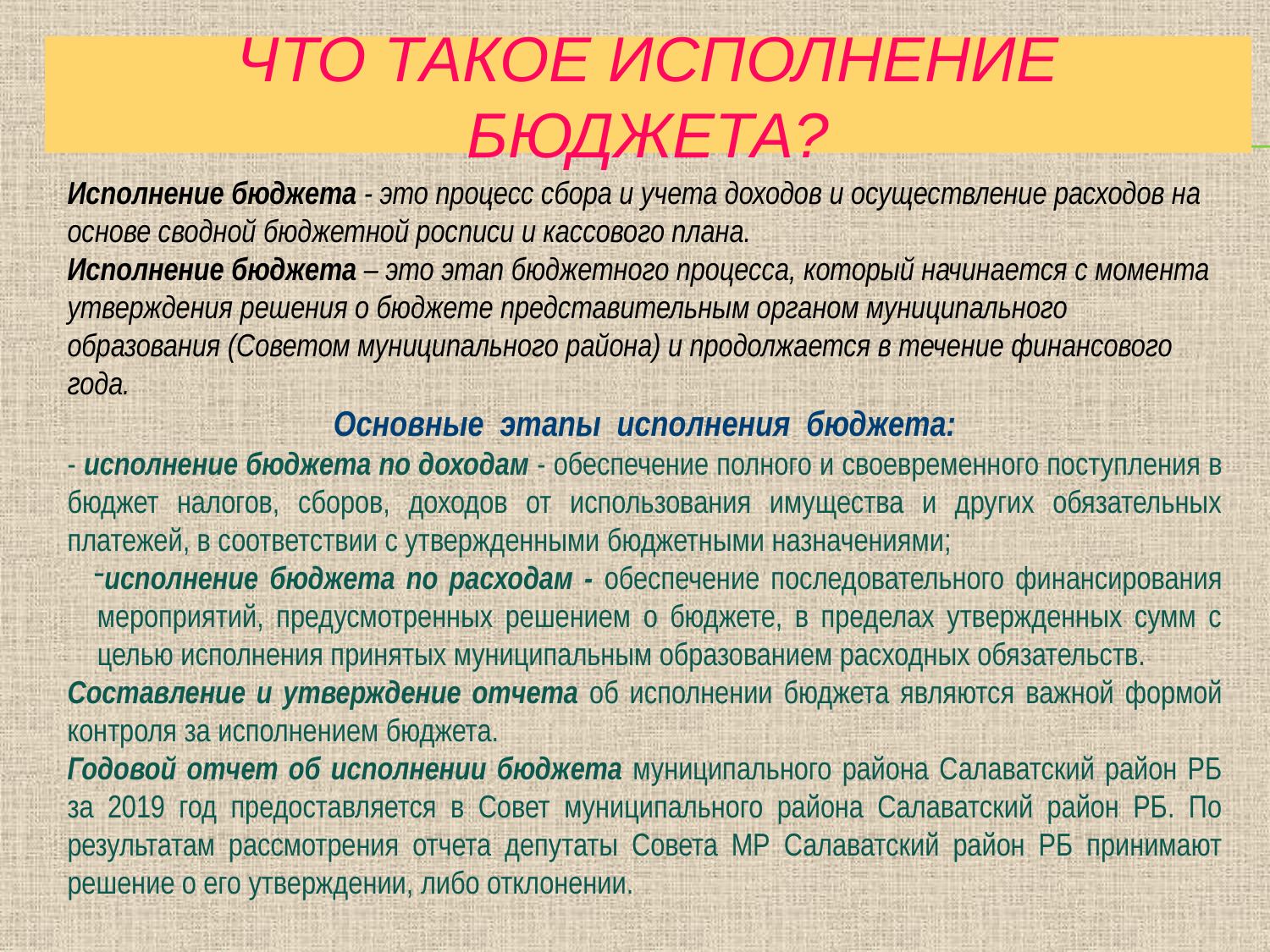

# Что такое исполнение бюджета?
Исполнение бюджета - это процесс сбора и учета доходов и осуществление расходов на основе сводной бюджетной росписи и кассового плана.
Исполнение бюджета – это этап бюджетного процесса, который начинается с момента утверждения решения о бюджете представительным органом муниципального образования (Советом муниципального района) и продолжается в течение финансового года.
Основные  этапы  исполнения  бюджета:
- исполнение бюджета по доходам - обеспечение полного и своевременного поступления в бюджет налогов, сборов, доходов от использования имущества и других обязательных платежей, в соответствии с утвержденными бюджетными назначениями;
исполнение бюджета по расходам - обеспечение последовательного финансирования мероприятий, предусмотренных решением о бюджете, в пределах утвержденных сумм с целью исполнения принятых муниципальным образованием расходных обязательств.
Составление и утверждение отчета об исполнении бюджета являются важной формой контроля за исполнением бюджета.
Годовой отчет об исполнении бюджета муниципального района Салаватский район РБ за 2019 год предоставляется в Совет муниципального района Салаватский район РБ. По результатам рассмотрения отчета депутаты Совета МР Салаватский район РБ принимают решение о его утверждении, либо отклонении.